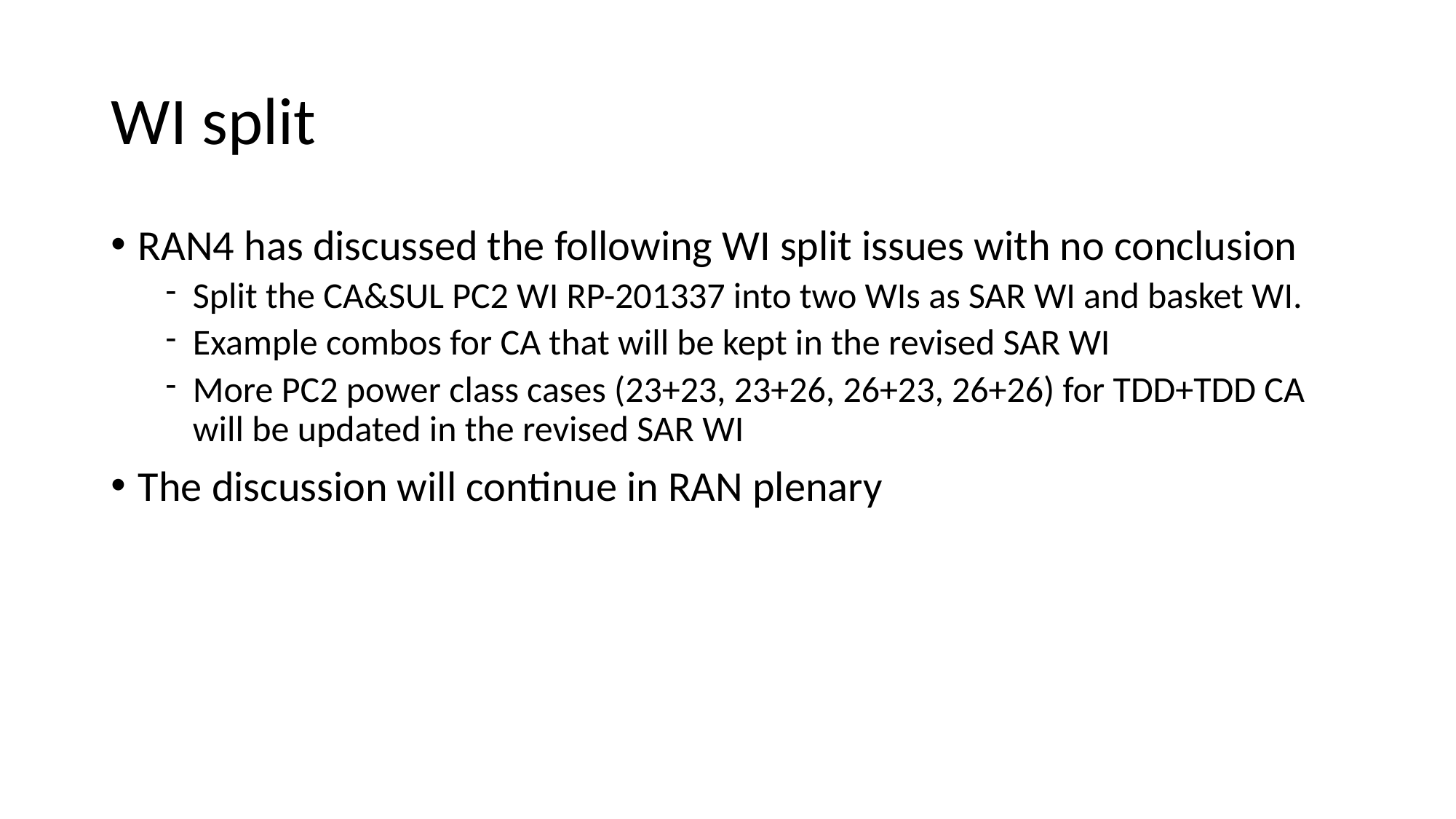

# WI split
RAN4 has discussed the following WI split issues with no conclusion
Split the CA&SUL PC2 WI RP-201337 into two WIs as SAR WI and basket WI.
Example combos for CA that will be kept in the revised SAR WI
More PC2 power class cases (23+23, 23+26, 26+23, 26+26) for TDD+TDD CA will be updated in the revised SAR WI
The discussion will continue in RAN plenary